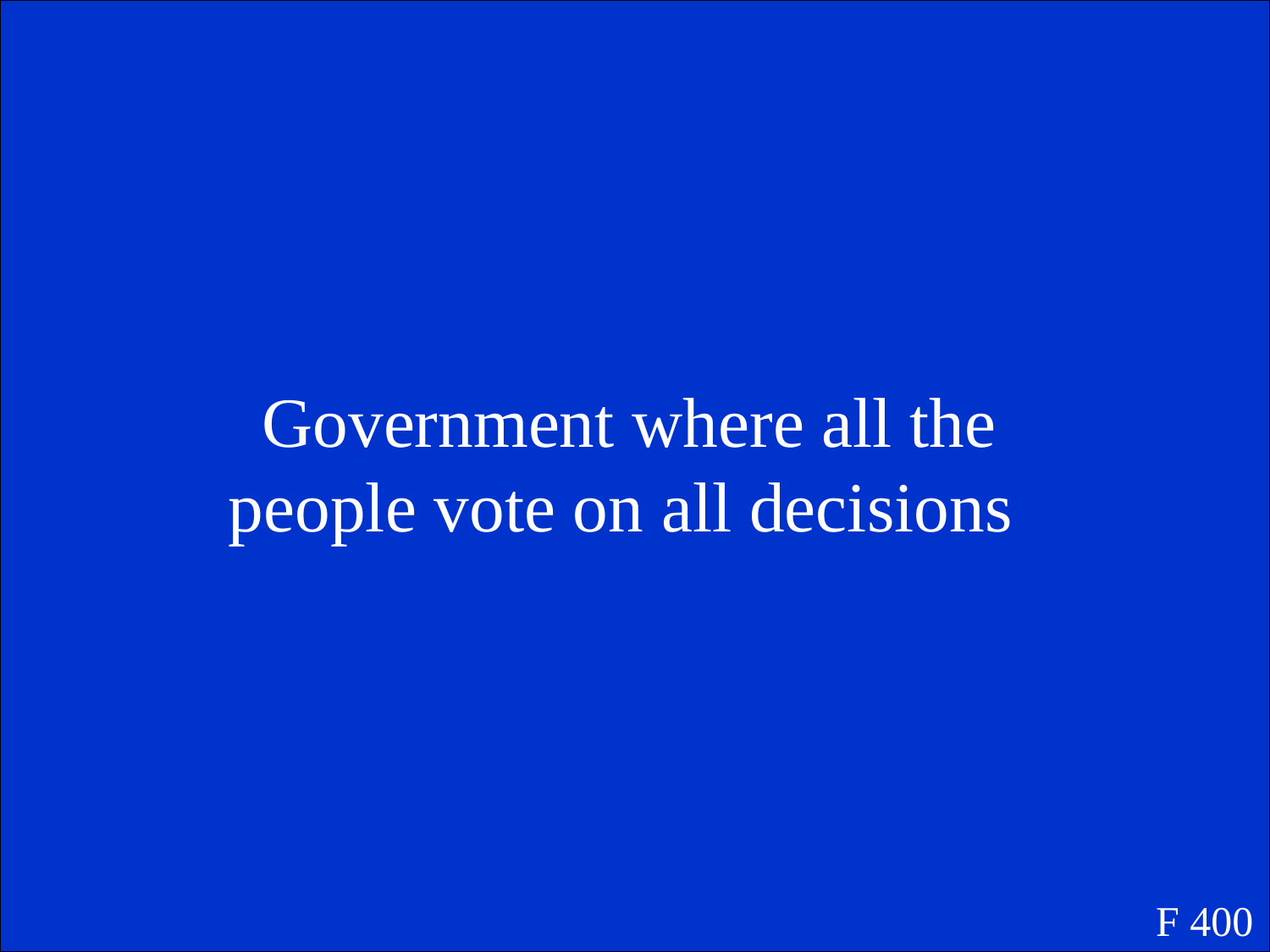

Government where all the people vote on all decisions
F 400